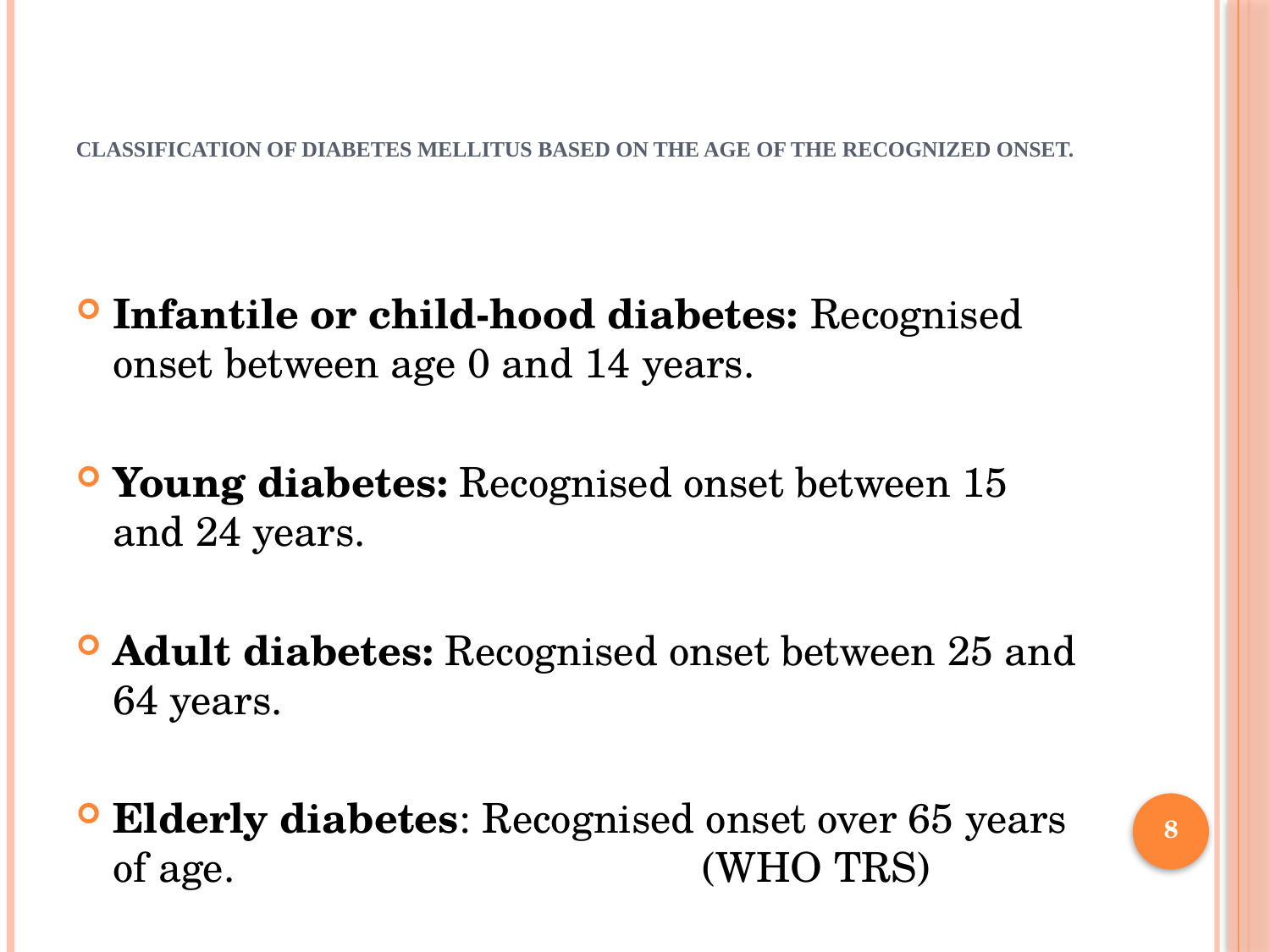

# Classification of Diabetes Mellitus based on the age of the recognized onset.

Infantile or child-hood diabetes: Recognised onset between age 0 and 14 years.

Young diabetes: Recognised onset between 15 and 24 years.

Adult diabetes: Recognised onset between 25 and 64 years.

Elderly diabetes: Recognised onset over 65 years of age.                                         (WHO TRS)

8